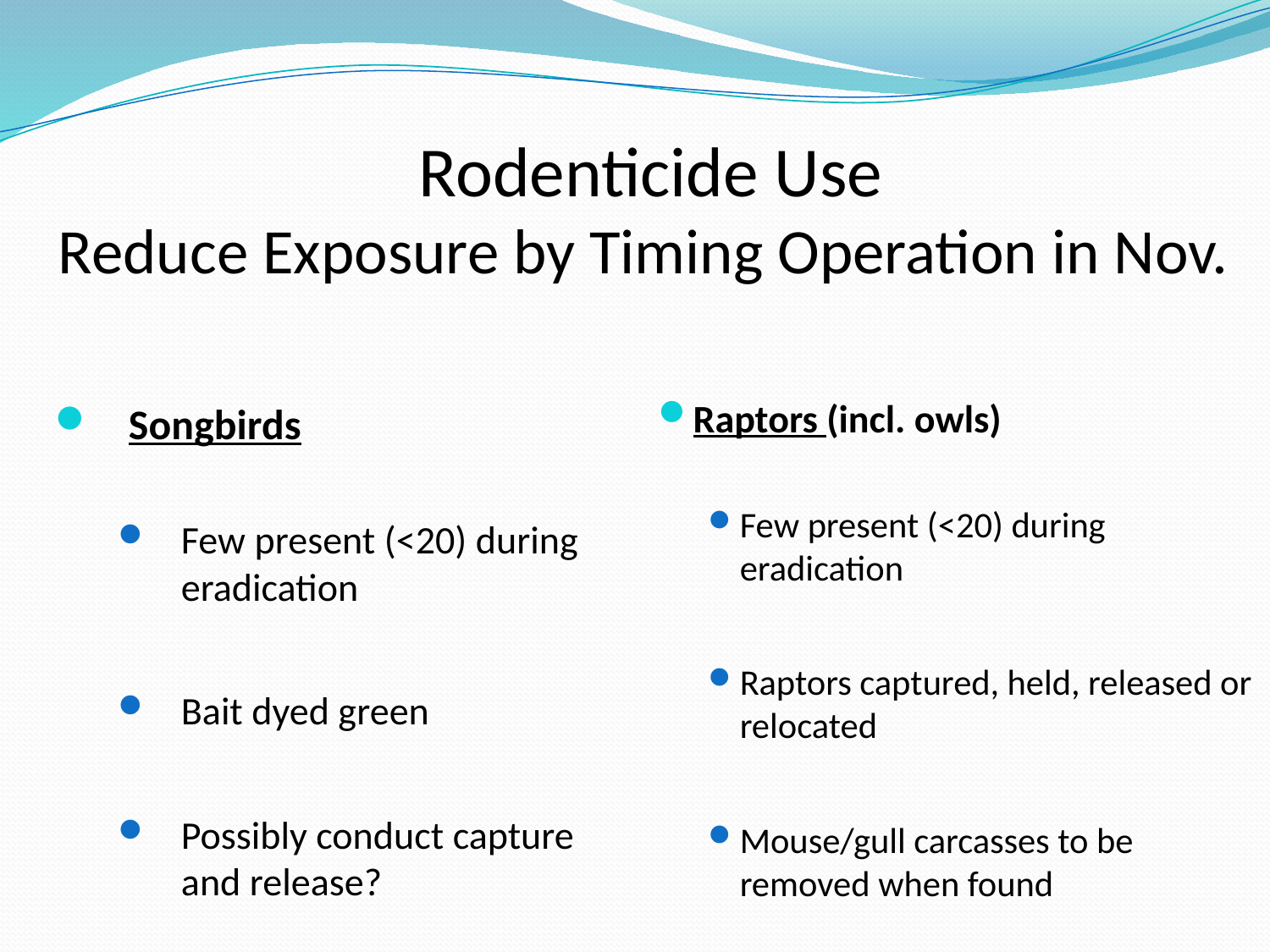

Rodenticide Use
Reduce Exposure by Timing Operation in Nov.
Raptors (incl. owls)

Few present (<20) during eradication

Raptors captured, held, released or relocated

Mouse/gull carcasses to be removed when found
Songbirds

Few present (<20) during eradication

Bait dyed green

Possibly conduct capture and release?